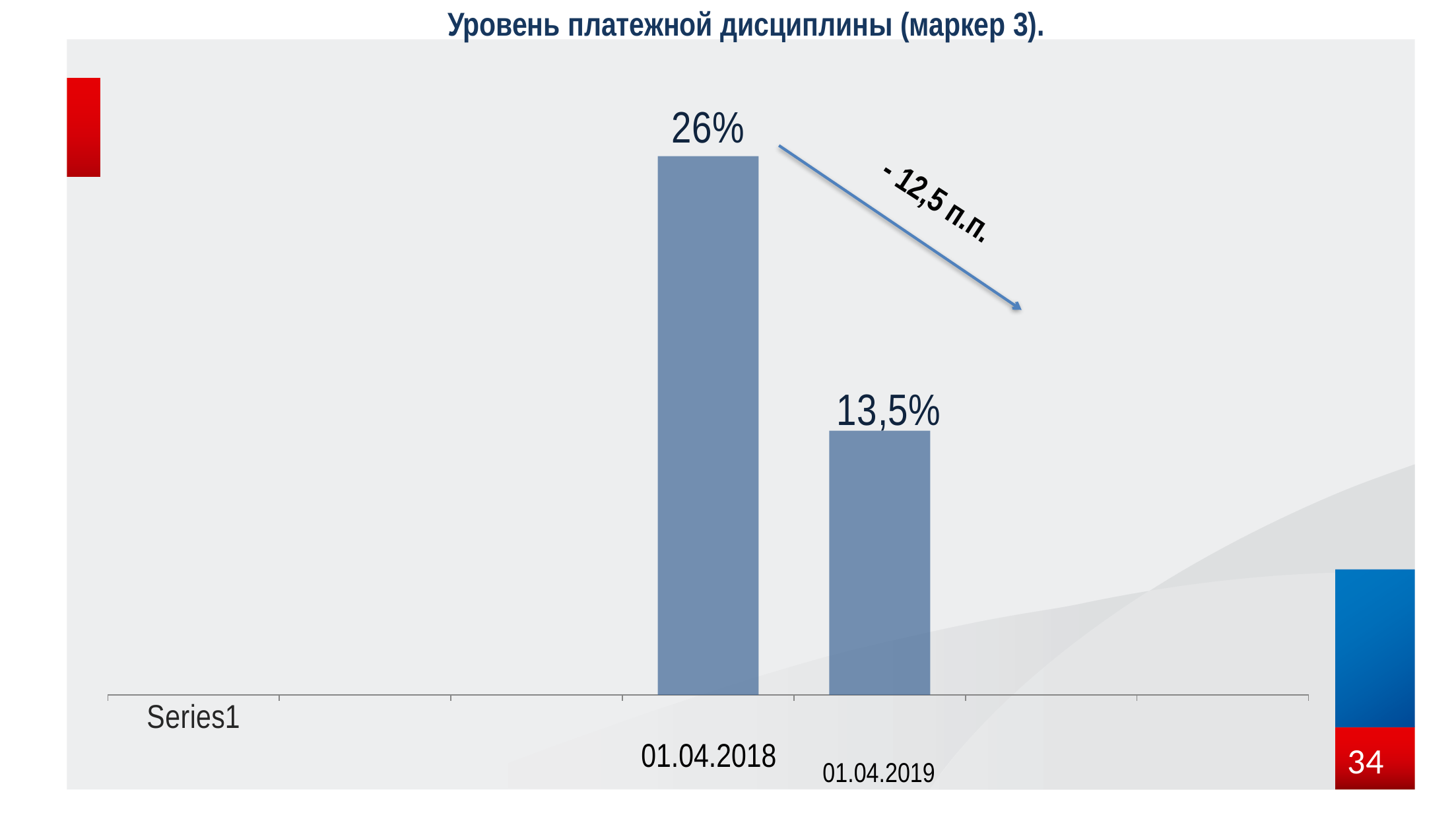

Уровень платежной дисциплины (маркер 3).

### Chart

| Category | Ряд 1 |
|---|---|
|  | None |
|  | None |
|  | None |
|  | 408.0 |
|  | 200.0 |
|  | None |
|  | None |
 - 12,5 п.п.

01.04.2018

01.04.2019

343434